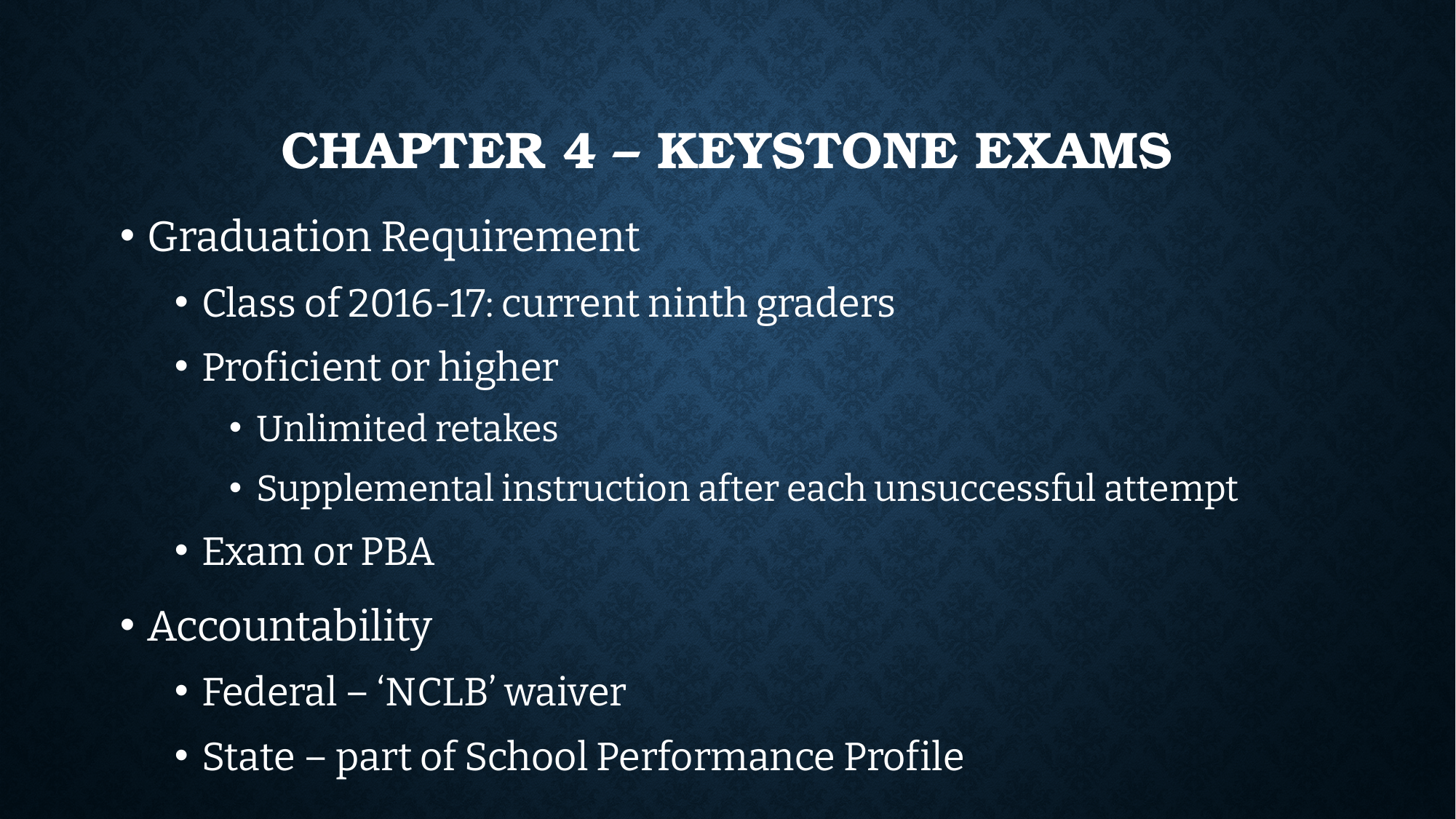

# Chapter 4 – Keystone Exams
Graduation Requirement
Class of 2016-17: current ninth graders
Proficient or higher
Unlimited retakes
Supplemental instruction after each unsuccessful attempt
Exam or PBA
Accountability
Federal – ‘NCLB’ waiver
State – part of School Performance Profile